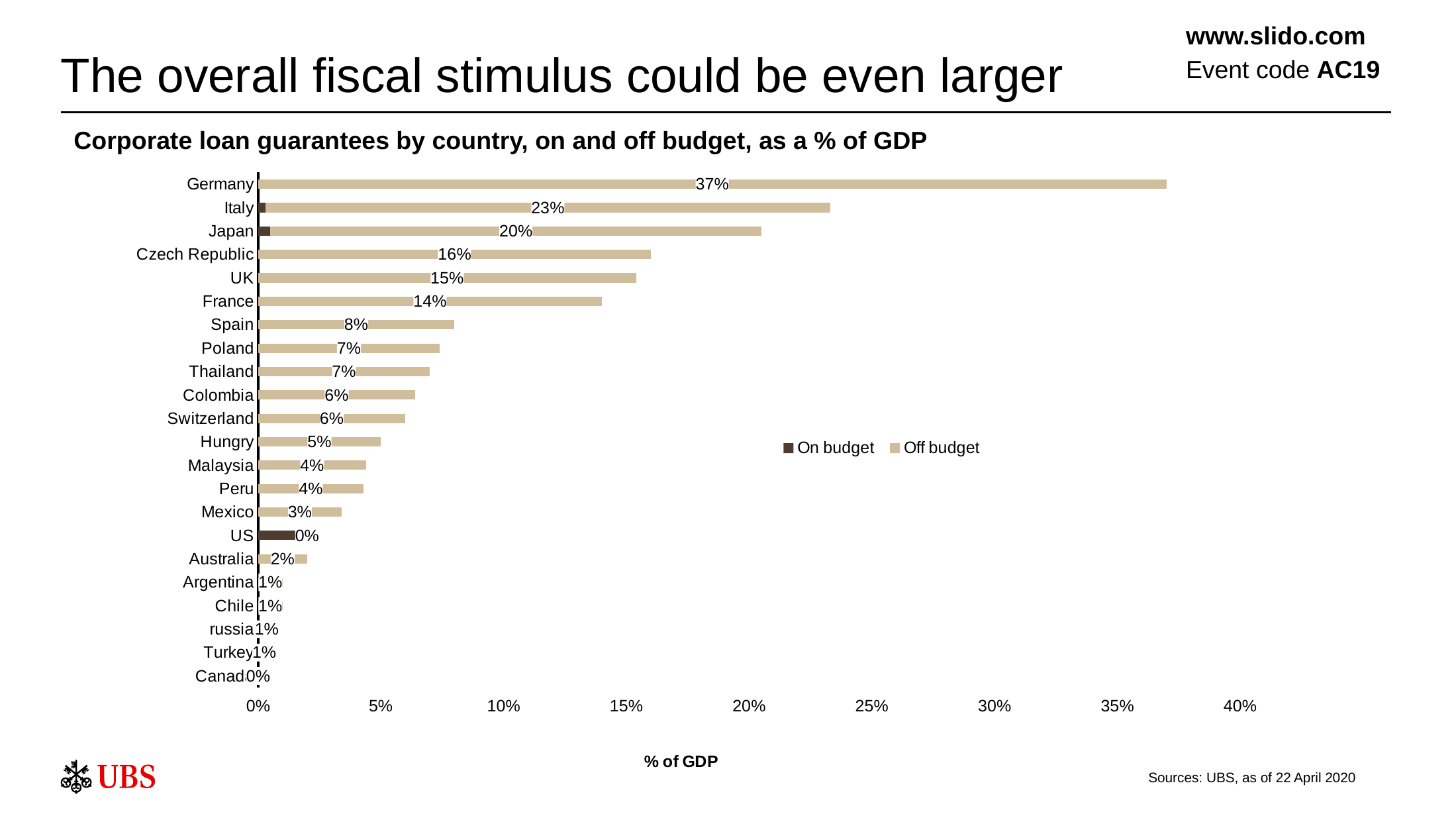

# The overall fiscal stimulus could be even larger
www.slido.com
Event code AC19
Corporate loan guarantees by country, on and off budget, as a % of GDP

### Chart

| Category | On budget | Off budget |
|---|---|---|
| Germany | 0.0 | 0.37 |
| Italy | 0.003 | 0.23 |
| Japan | 0.005 | 0.2 |
| Czech Republic | 0.0 | 0.16 |
| UK | 0.0 | 0.154 |
| France | 0.0 | 0.14 |
| Spain | 0.0 | 0.08 |
| Poland | 0.0 | 0.07400000000000001 |
| Thailand | 0.0 | 0.07 |
| Colombia | 0.0 | 0.064 |
| Switzerland | 0.0 | 0.06 |
| Hungry | 0.0 | 0.05 |
| Malaysia | 0.0 | 0.044000000000000004 |
| Peru | 0.0 | 0.043 |
| Mexico | 0.0 | 0.034 |
| US | 0.02 | 0.0 |
| Australia | 0.0 | 0.02 |
| Argentina | 0.0 | 0.01 |
| Chile | 0.0 | 0.01 |
| russia | 0.0 | 0.006999999999999999 |
| Turkey | 0.0 | 0.005 |
| Canada | 0.0 | 0.0 |
Sources: UBS, as of 22 April 2020